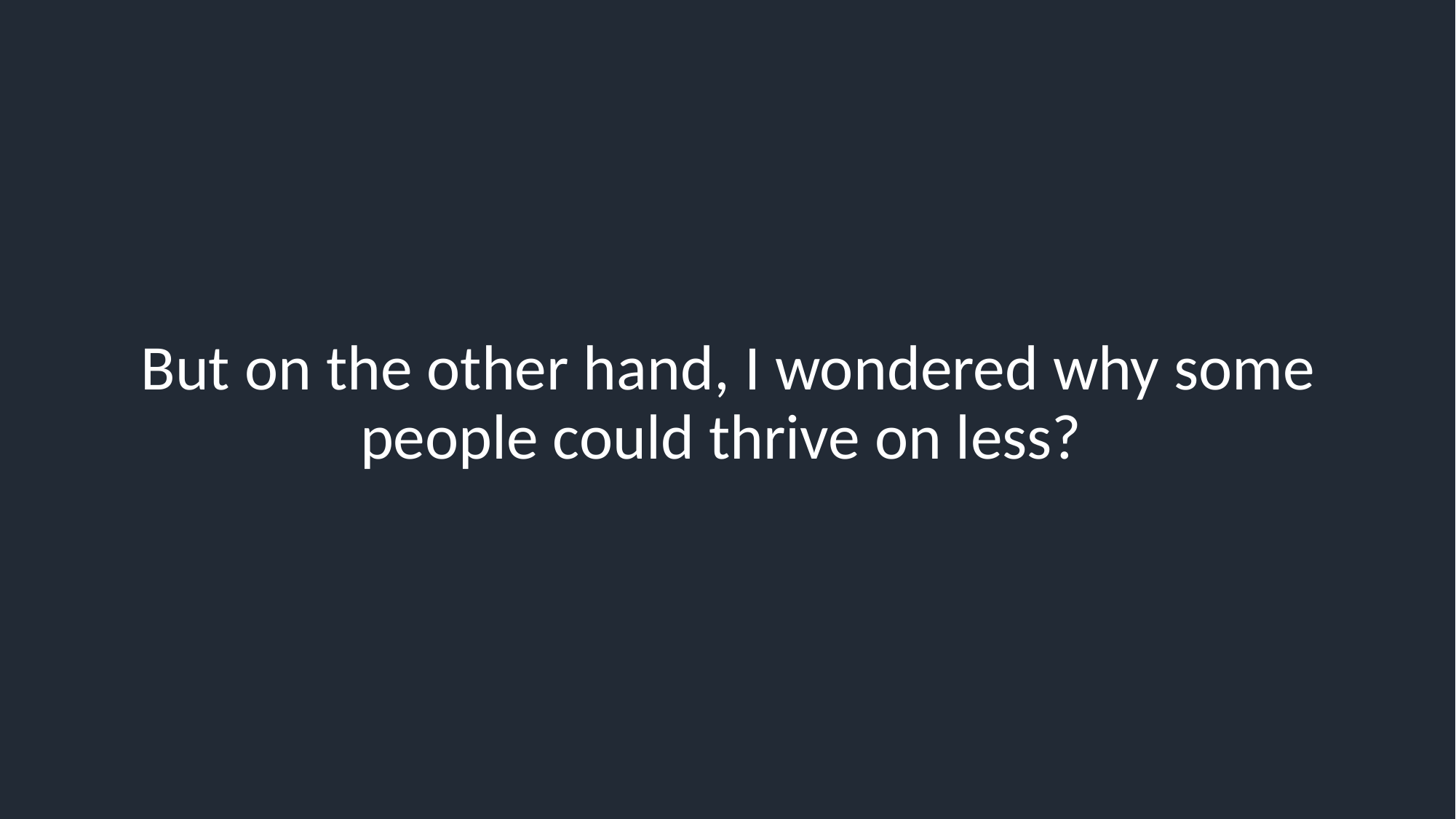

But on the other hand, I wondered why some people could thrive on less?